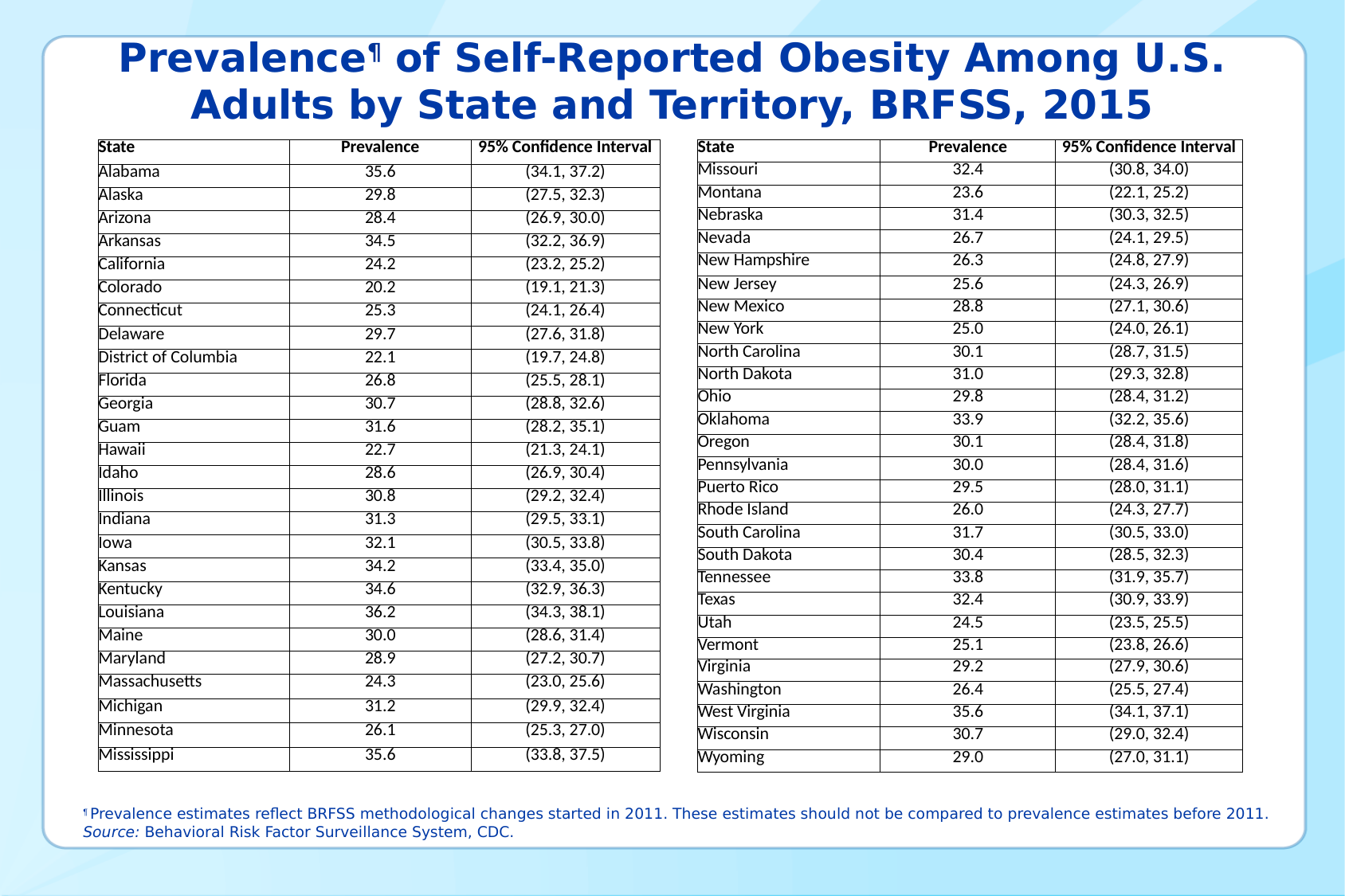

# Prevalence¶ of Self-Reported Obesity Among U.S. Adults by State and Territory, BRFSS, 2015
| State | Prevalence | 95% Confidence Interval |
| --- | --- | --- |
| Alabama | 35.6 | (34.1, 37.2) |
| Alaska | 29.8 | (27.5, 32.3) |
| Arizona | 28.4 | (26.9, 30.0) |
| Arkansas | 34.5 | (32.2, 36.9) |
| California | 24.2 | (23.2, 25.2) |
| Colorado | 20.2 | (19.1, 21.3) |
| Connecticut | 25.3 | (24.1, 26.4) |
| Delaware | 29.7 | (27.6, 31.8) |
| District of Columbia | 22.1 | (19.7, 24.8) |
| Florida | 26.8 | (25.5, 28.1) |
| Georgia | 30.7 | (28.8, 32.6) |
| Guam | 31.6 | (28.2, 35.1) |
| Hawaii | 22.7 | (21.3, 24.1) |
| Idaho | 28.6 | (26.9, 30.4) |
| Illinois | 30.8 | (29.2, 32.4) |
| Indiana | 31.3 | (29.5, 33.1) |
| Iowa | 32.1 | (30.5, 33.8) |
| Kansas | 34.2 | (33.4, 35.0) |
| Kentucky | 34.6 | (32.9, 36.3) |
| Louisiana | 36.2 | (34.3, 38.1) |
| Maine | 30.0 | (28.6, 31.4) |
| Maryland | 28.9 | (27.2, 30.7) |
| Massachusetts | 24.3 | (23.0, 25.6) |
| Michigan | 31.2 | (29.9, 32.4) |
| Minnesota | 26.1 | (25.3, 27.0) |
| Mississippi | 35.6 | (33.8, 37.5) |
| State | Prevalence | 95% Confidence Interval |
| --- | --- | --- |
| Missouri | 32.4 | (30.8, 34.0) |
| Montana | 23.6 | (22.1, 25.2) |
| Nebraska | 31.4 | (30.3, 32.5) |
| Nevada | 26.7 | (24.1, 29.5) |
| New Hampshire | 26.3 | (24.8, 27.9) |
| New Jersey | 25.6 | (24.3, 26.9) |
| New Mexico | 28.8 | (27.1, 30.6) |
| New York | 25.0 | (24.0, 26.1) |
| North Carolina | 30.1 | (28.7, 31.5) |
| North Dakota | 31.0 | (29.3, 32.8) |
| Ohio | 29.8 | (28.4, 31.2) |
| Oklahoma | 33.9 | (32.2, 35.6) |
| Oregon | 30.1 | (28.4, 31.8) |
| Pennsylvania | 30.0 | (28.4, 31.6) |
| Puerto Rico | 29.5 | (28.0, 31.1) |
| Rhode Island | 26.0 | (24.3, 27.7) |
| South Carolina | 31.7 | (30.5, 33.0) |
| South Dakota | 30.4 | (28.5, 32.3) |
| Tennessee | 33.8 | (31.9, 35.7) |
| Texas | 32.4 | (30.9, 33.9) |
| Utah | 24.5 | (23.5, 25.5) |
| Vermont | 25.1 | (23.8, 26.6) |
| Virginia | 29.2 | (27.9, 30.6) |
| Washington | 26.4 | (25.5, 27.4) |
| West Virginia | 35.6 | (34.1, 37.1) |
| Wisconsin | 30.7 | (29.0, 32.4) |
| Wyoming | 29.0 | (27.0, 31.1) |
¶ Prevalence estimates reflect BRFSS methodological changes started in 2011. These estimates should not be compared to prevalence estimates before 2011. Source: Behavioral Risk Factor Surveillance System, CDC.